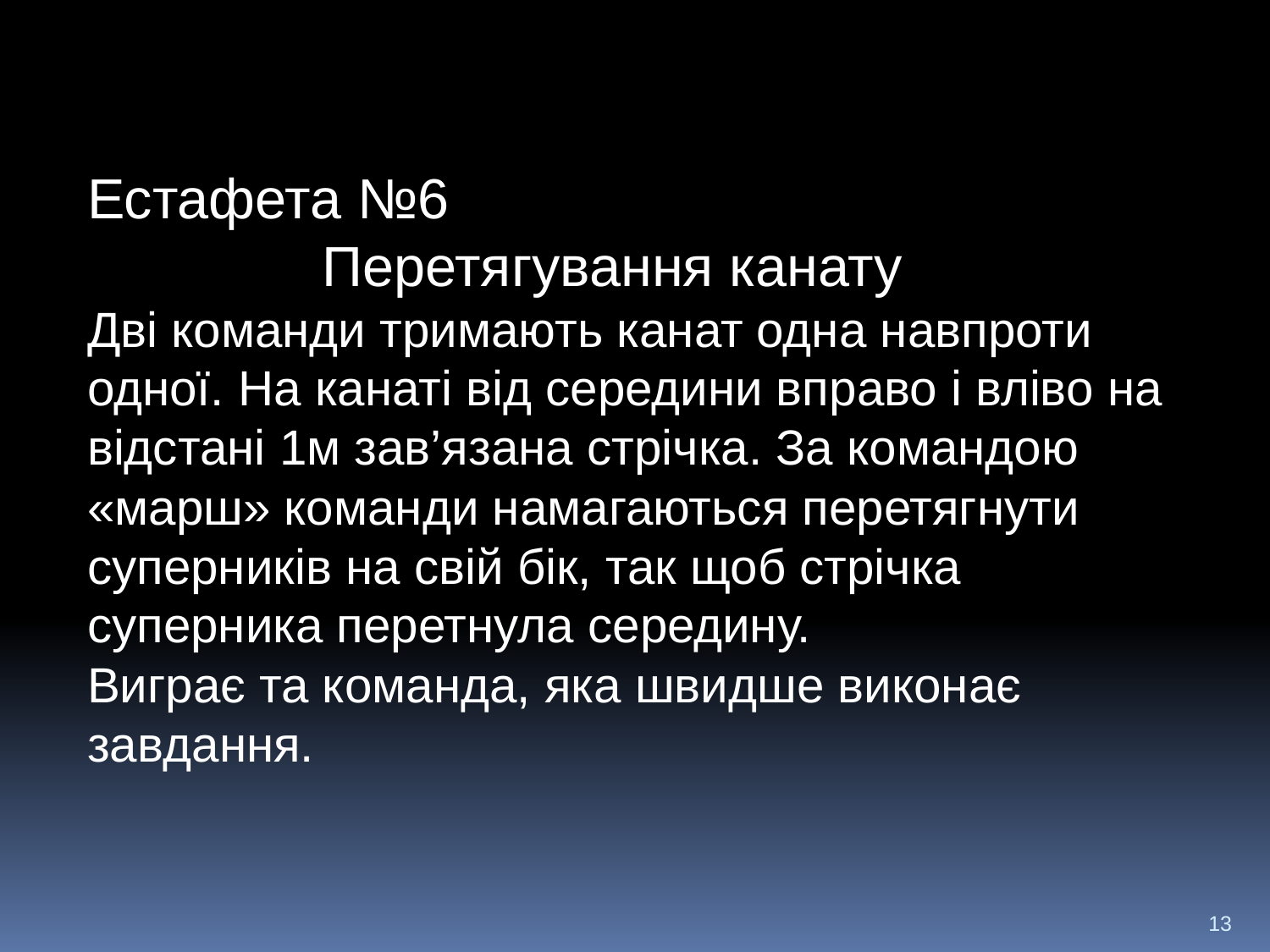

Естафета №6
               Перетягування канату
Дві команди тримають канат одна навпроти одної. На канаті від середини вправо і вліво на відстані 1м зав’язана стрічка. За командою «марш» команди намагаються перетягнути суперників на свій бік, так щоб стрічка суперника перетнула середину.
Виграє та команда, яка швидше виконає завдання.
13